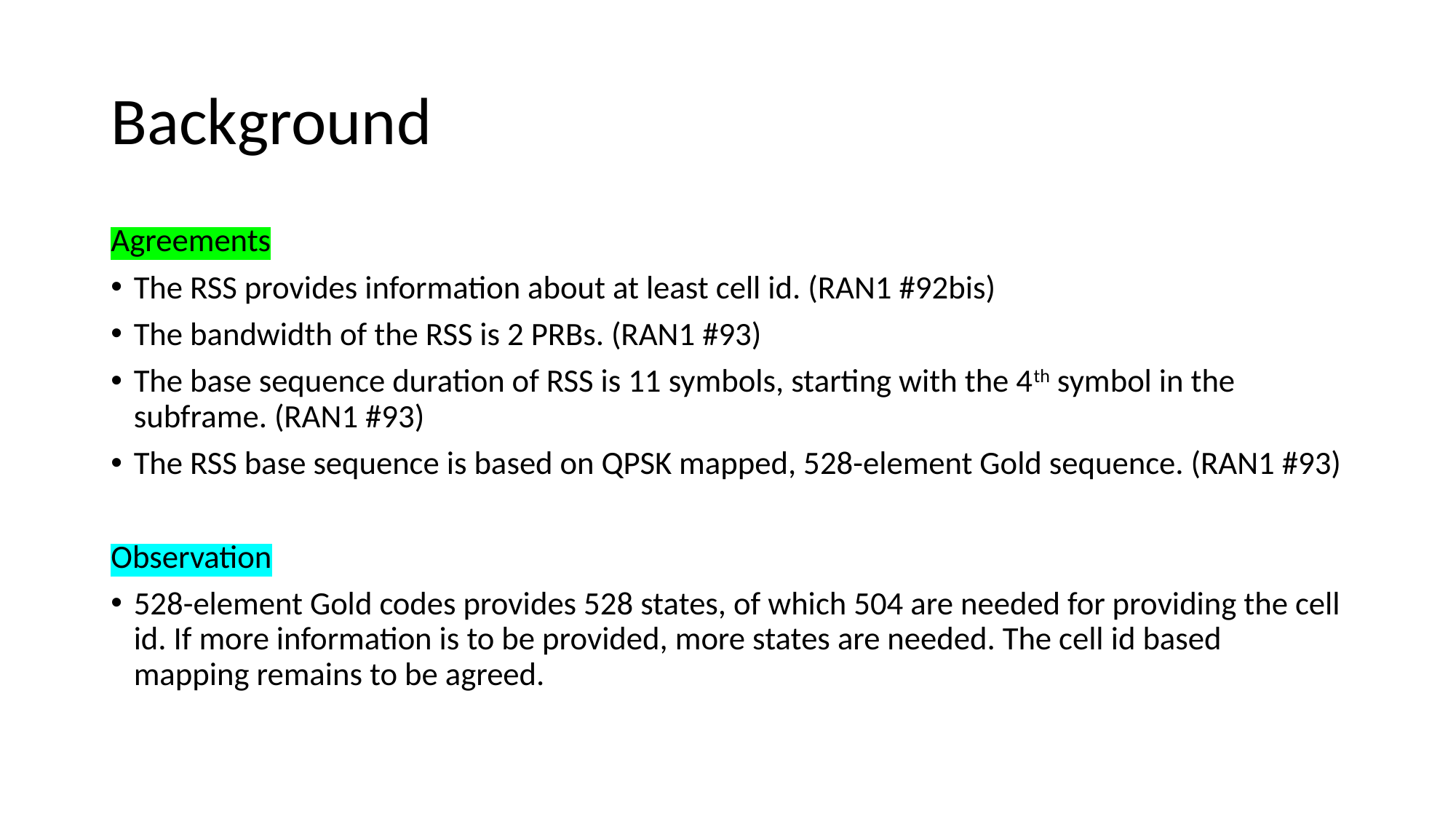

# Background
Agreements
The RSS provides information about at least cell id. (RAN1 #92bis)
The bandwidth of the RSS is 2 PRBs. (RAN1 #93)
The base sequence duration of RSS is 11 symbols, starting with the 4th symbol in the subframe. (RAN1 #93)
The RSS base sequence is based on QPSK mapped, 528-element Gold sequence. (RAN1 #93)

Observation
528-element Gold codes provides 528 states, of which 504 are needed for providing the cell id. If more information is to be provided, more states are needed. The cell id based mapping remains to be agreed.